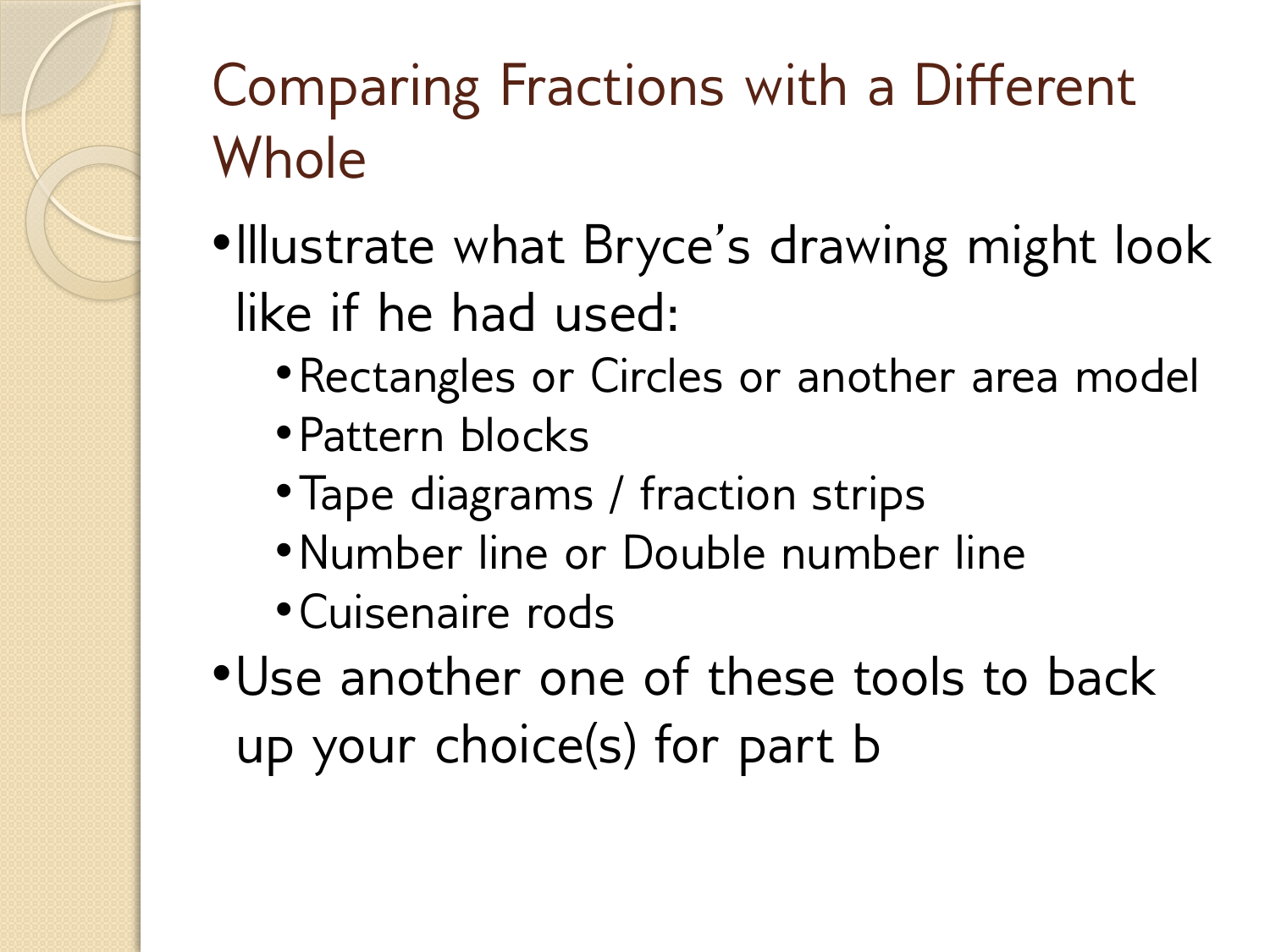

# Comparing Fractions with a Different Whole
Illustrate what Bryce’s drawing might look like if he had used:
Rectangles or Circles or another area model
Pattern blocks
Tape diagrams / fraction strips
Number line or Double number line
Cuisenaire rods
Use another one of these tools to back up your choice(s) for part b